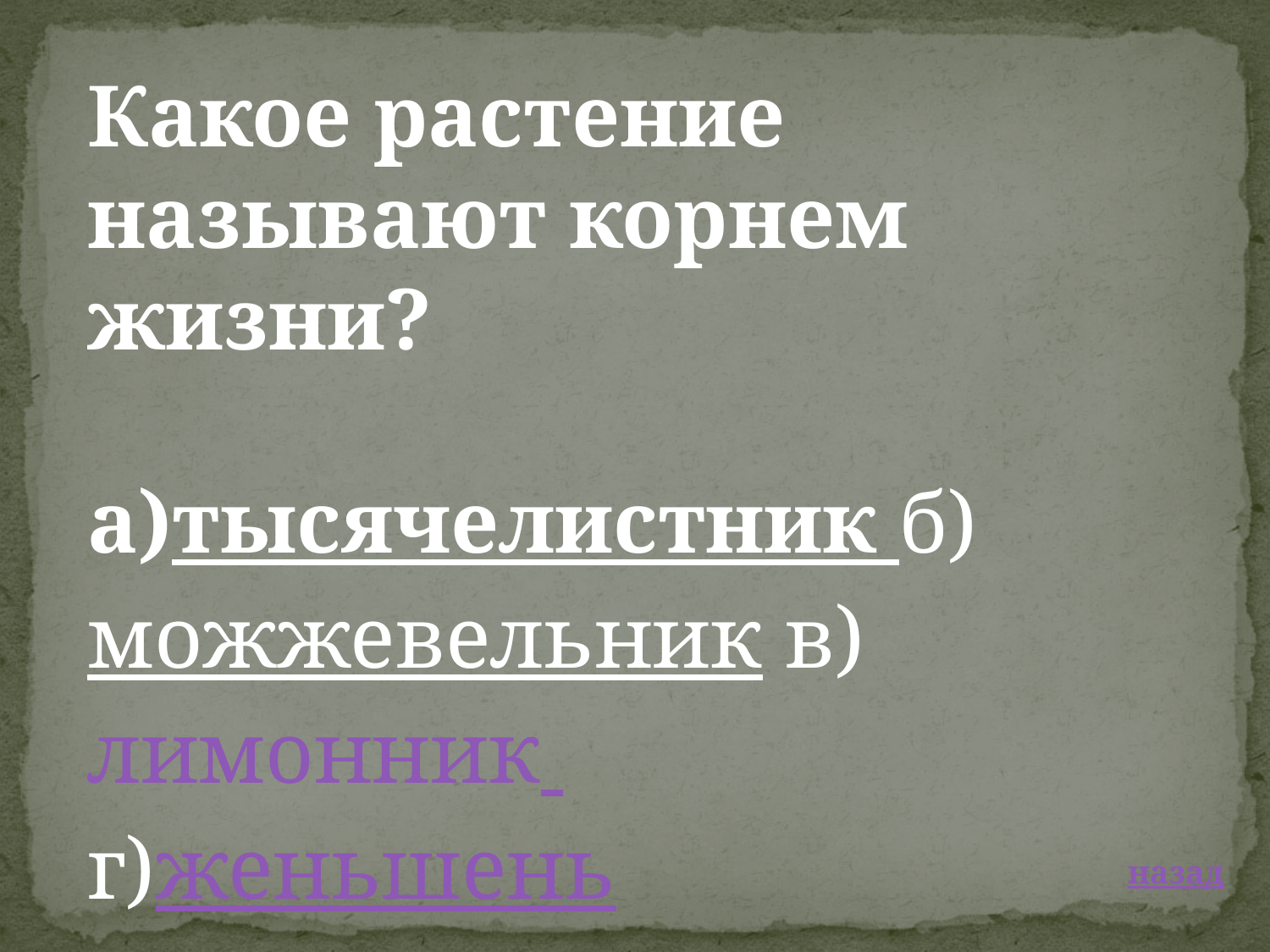

Какое растение называют корнем жизни?
а)тысячелистник б)можжевельник в)лимонник
г)женьшень
 назад